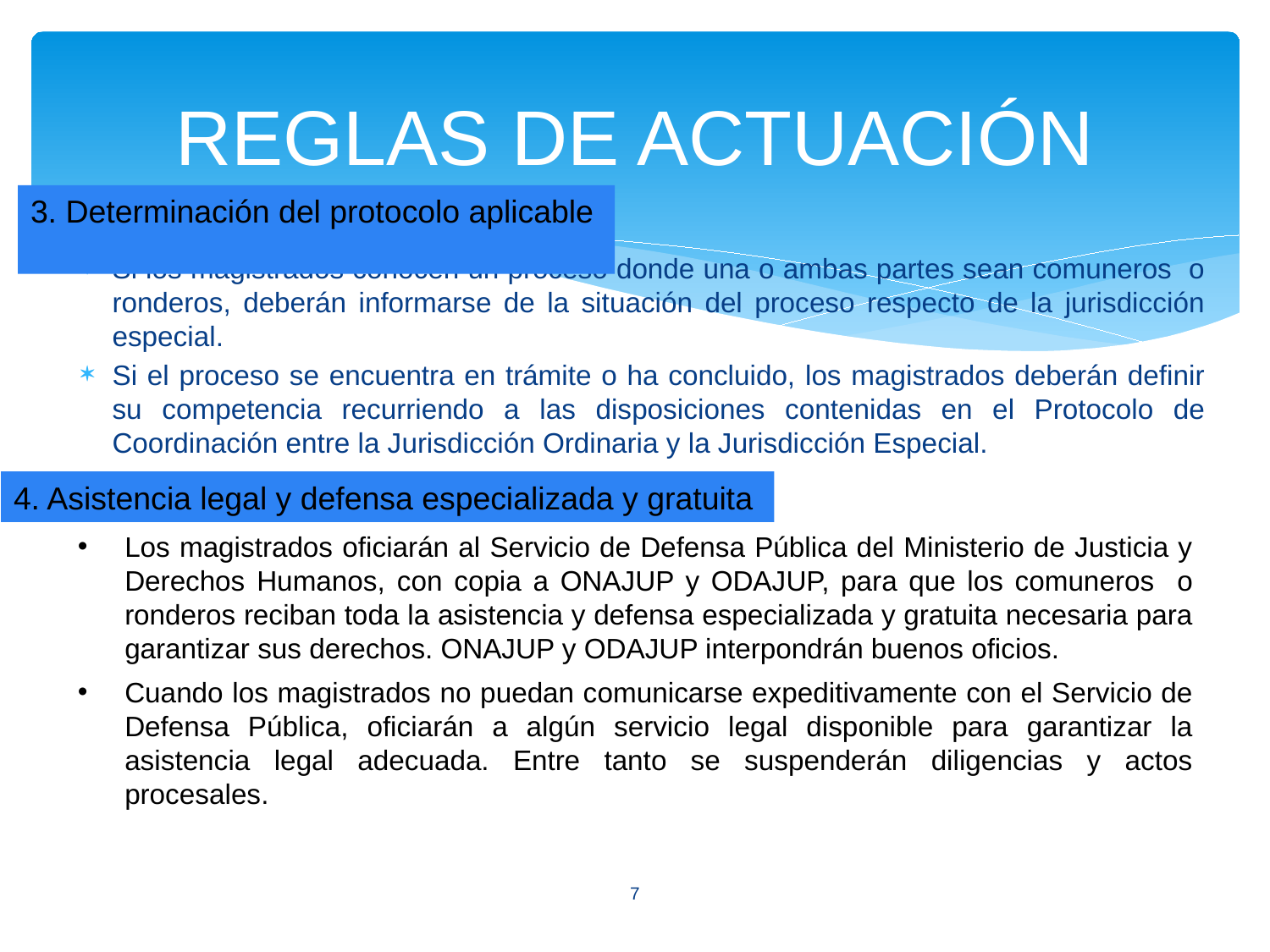

# REGLAS DE ACTUACIÓN
3. Determinación del protocolo aplicable

Si los magistrados conocen un proceso donde una o ambas partes sean comuneros  o ronderos, deberán informarse de la situación del proceso respecto de la jurisdicción especial.
Si el proceso se encuentra en trámite o ha concluido, los magistrados deberán definir su competencia recurriendo a las disposiciones contenidas en el Protocolo de Coordinación entre la Jurisdicción Ordinaria y la Jurisdicción Especial.

4. Asistencia legal y defensa especializada y gratuita
Los magistrados oficiarán al Servicio de Defensa Pública del Ministerio de Justicia y Derechos Humanos, con copia a ONAJUP y ODAJUP, para que los comuneros  o ronderos reciban toda la asistencia y defensa especializada y gratuita necesaria para garantizar sus derechos. ONAJUP y ODAJUP interpondrán buenos oficios.
Cuando los magistrados no puedan comunicarse expeditivamente con el Servicio de Defensa Pública, oficiarán a algún servicio legal disponible para garantizar la asistencia legal adecuada. Entre tanto se suspenderán diligencias y actos procesales.

7